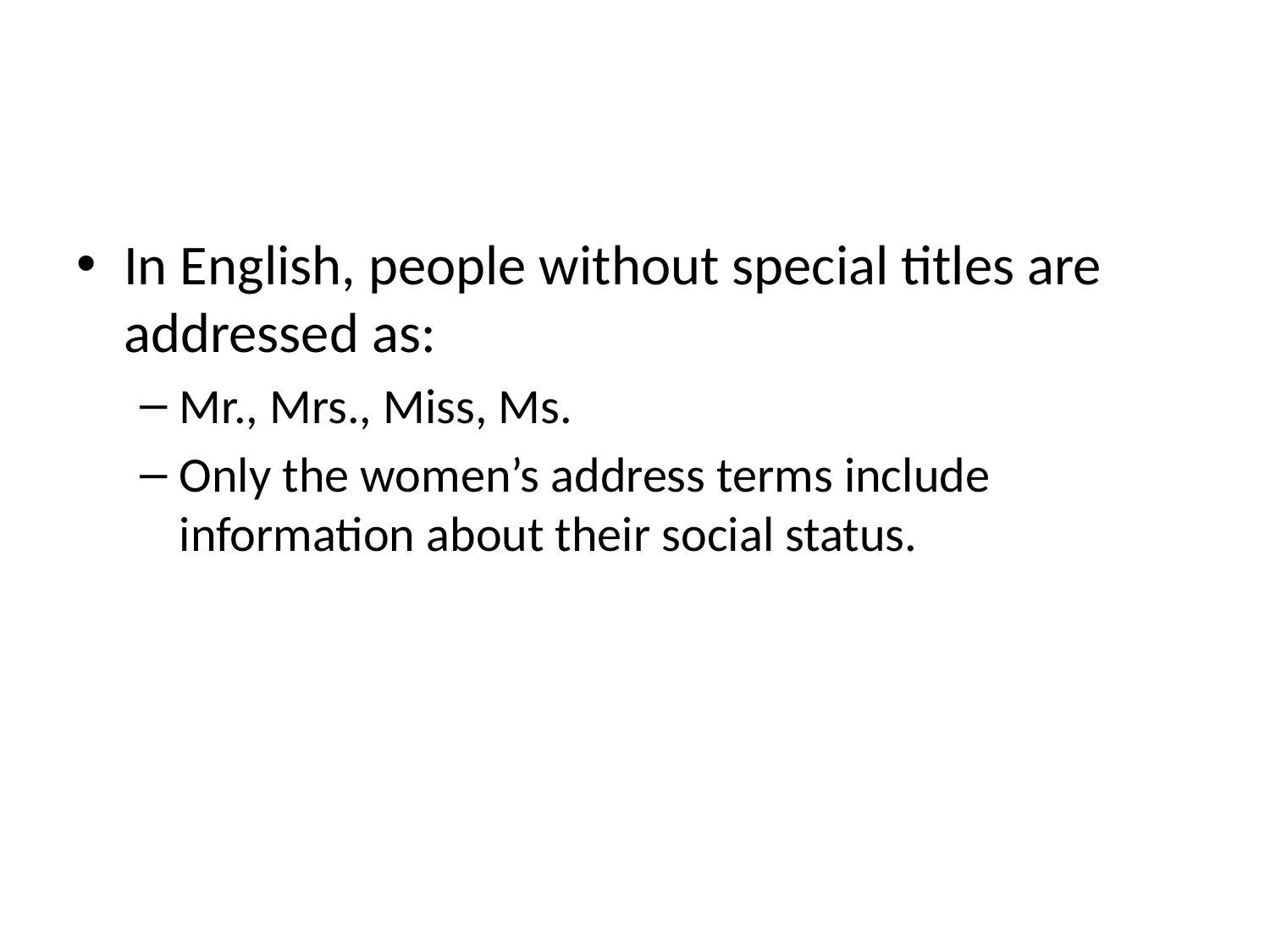

#
In English, people without special titles are addressed as:
Mr., Mrs., Miss, Ms.
Only the women’s address terms include information about their social status.